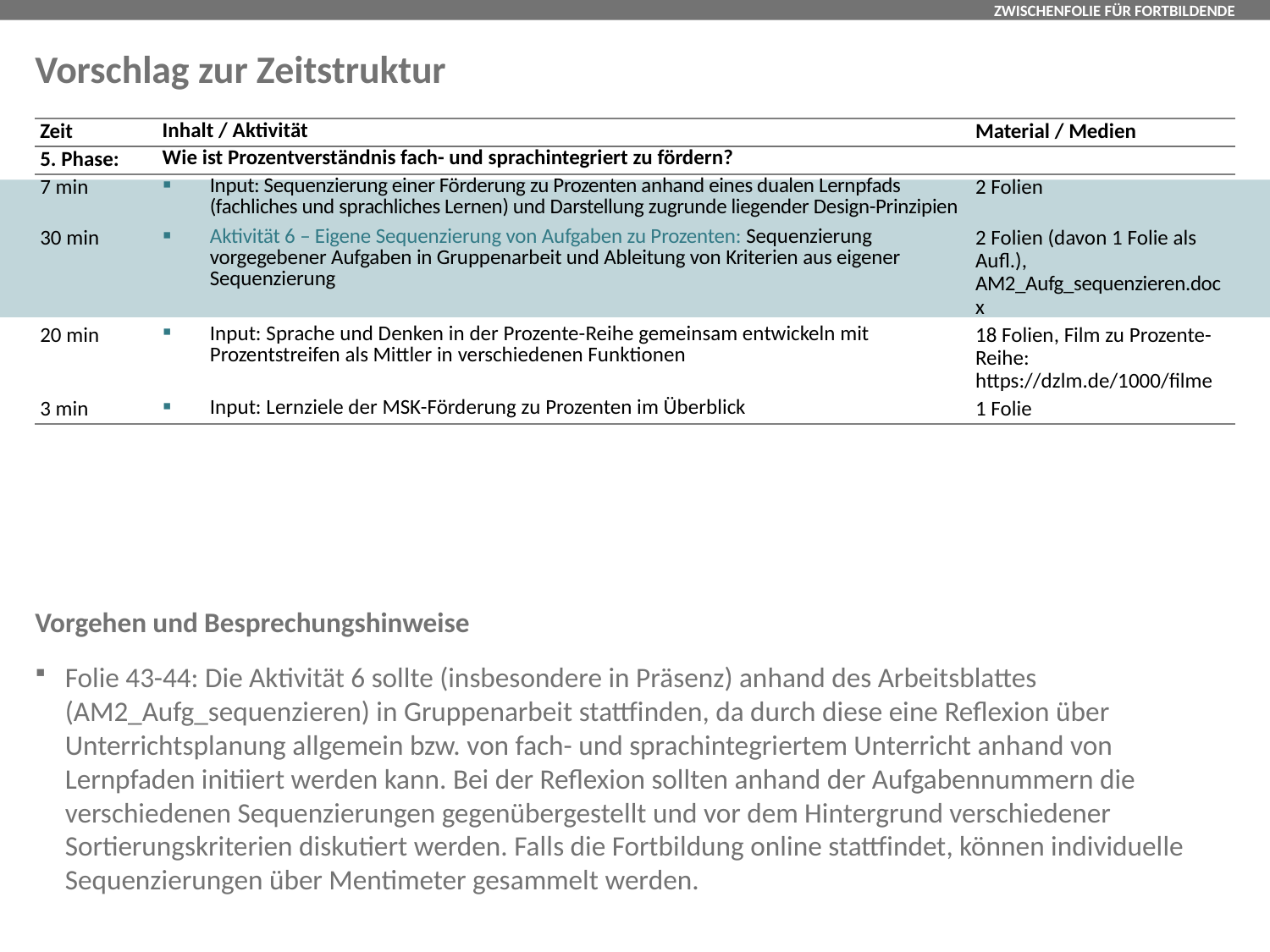

# Vorschlag zur Zeitstruktur
| Zeit | Inhalt / Aktivität | Material / Medien |
| --- | --- | --- |
| 5. Phase: | Wie ist Prozentverständnis fach- und sprachintegriert zu fördern? |  |
| 7 min | Input: Sequenzierung einer Förderung zu Prozenten anhand eines dualen Lernpfads (fachliches und sprachliches Lernen) und Darstellung zugrunde liegender Design-Prinzipien | 2 Folien |
| 30 min | Aktivität 6 – Eigene Sequenzierung von Aufgaben zu Prozenten: Sequenzierung vorgegebener Aufgaben in Gruppenarbeit und Ableitung von Kriterien aus eigener Sequenzierung | 2 Folien (davon 1 Folie als Aufl.), AM2\_Aufg\_sequenzieren.docx |
| 20 min | Input: Sprache und Denken in der Prozente-Reihe gemeinsam entwickeln mit Prozentstreifen als Mittler in verschiedenen Funktionen | 18 Folien, Film zu Prozente-Reihe: https://dzlm.de/1000/filme |
| 3 min | Input: Lernziele der MSK-Förderung zu Prozenten im Überblick | 1 Folie |
Vorgehen und Besprechungshinweise
Folie 43-44: Die Aktivität 6 sollte (insbesondere in Präsenz) anhand des Arbeitsblattes (AM2_Aufg_sequenzieren) in Gruppenarbeit stattfinden, da durch diese eine Reflexion über Unterrichtsplanung allgemein bzw. von fach- und sprachintegriertem Unterricht anhand von Lernpfaden initiiert werden kann. Bei der Reflexion sollten anhand der Aufgabennummern die verschiedenen Sequenzierungen gegenübergestellt und vor dem Hintergrund verschiedener Sortierungskriterien diskutiert werden. Falls die Fortbildung online stattfindet, können individuelle Sequenzierungen über Mentimeter gesammelt werden.